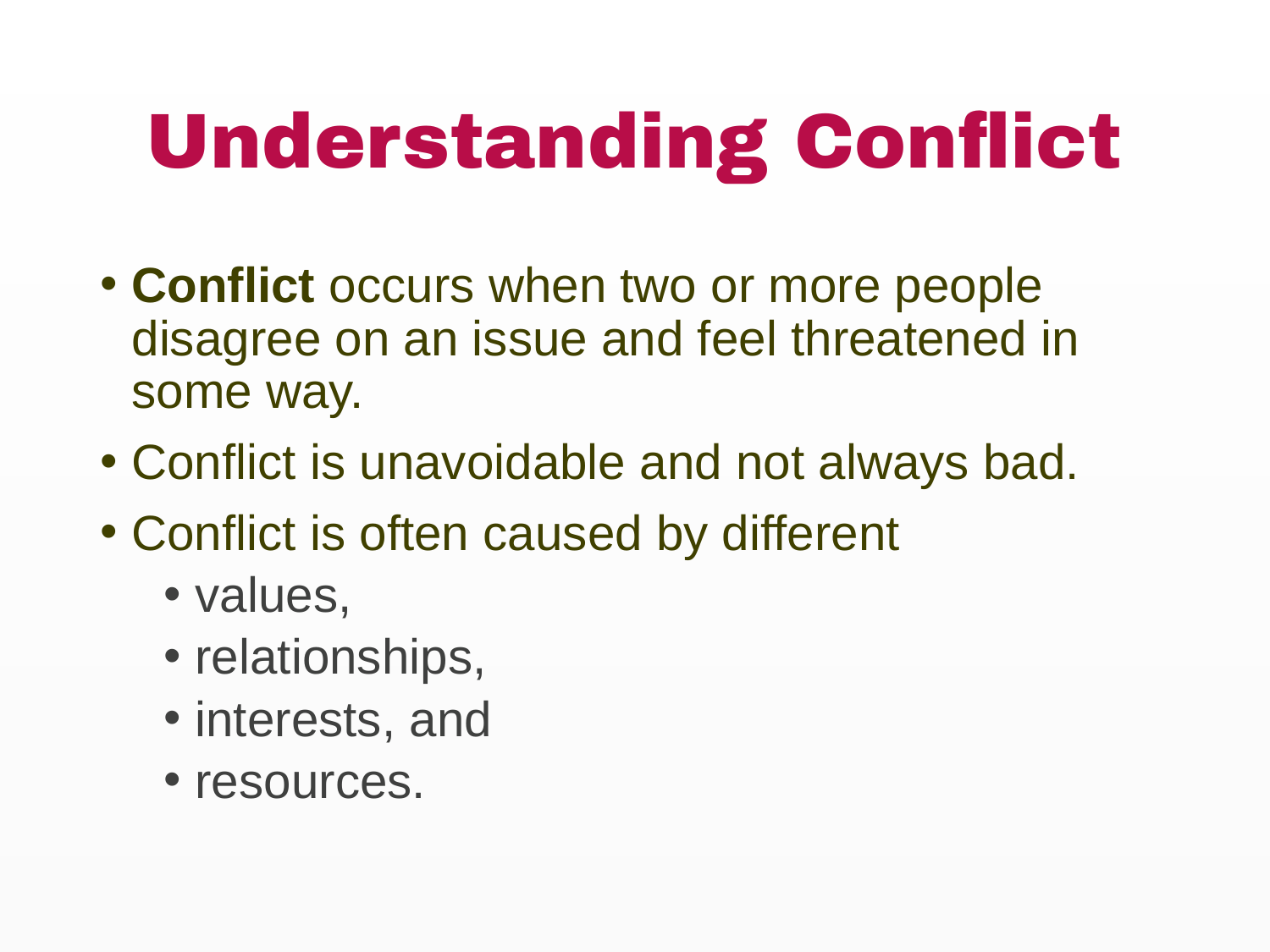

# Understanding Conflict
Conflict occurs when two or more people disagree on an issue and feel threatened in some way.
Conflict is unavoidable and not always bad.
Conflict is often caused by different
values,
relationships,
interests, and
resources.